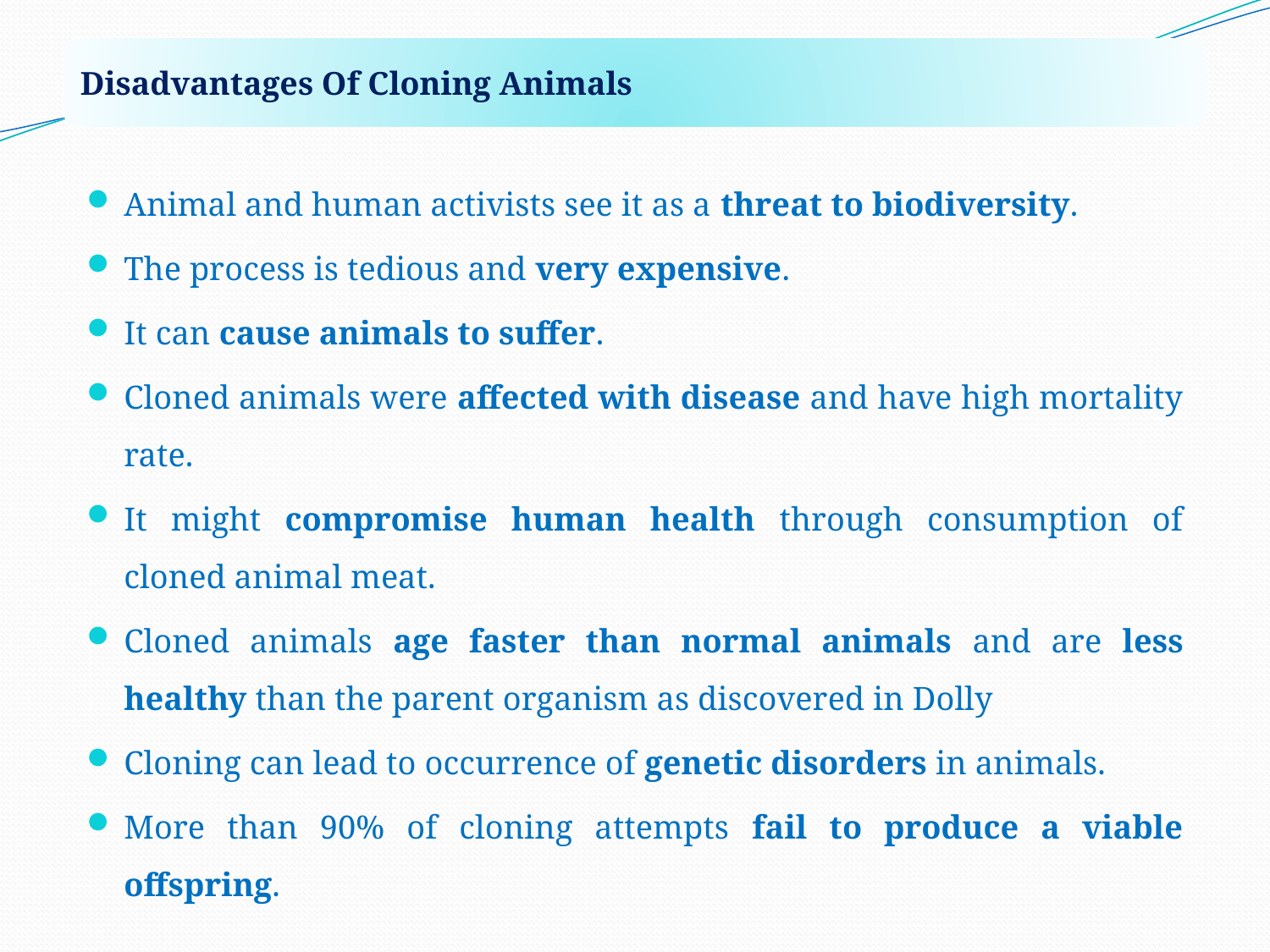

Disadvantages Of Cloning Animals
Animal and human activists see it as a threat to biodiversity.
The process is tedious and very expensive.
It can cause animals to suffer.
Cloned animals were affected with disease and have high mortality rate.
It might compromise human health through consumption of cloned animal meat.
Cloned animals age faster than normal animals and are less healthy than the parent organism as discovered in Dolly
Cloning can lead to occurrence of genetic disorders in animals.
More than 90% of cloning attempts fail to produce a viable offspring.